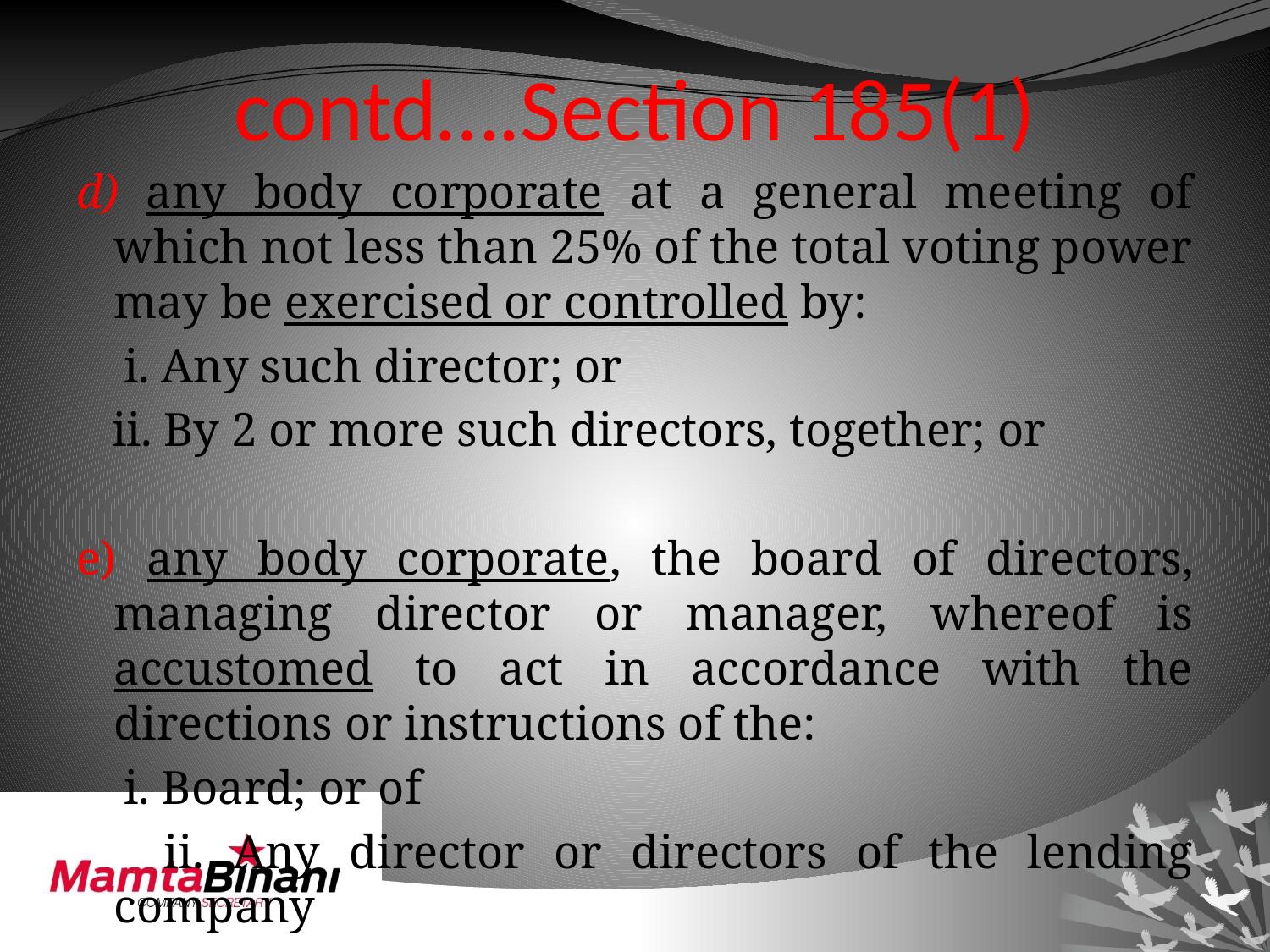

# contd….Section 185(1)
d) any body corporate at a general meeting of which not less than 25% of the total voting power may be exercised or controlled by:
    i. Any such director; or
   ii. By 2 or more such directors, together; or

e) any body corporate, the board of directors, managing director or manager, whereof is accustomed to act in accordance with the directions or instructions of the:
    i. Board; or of
   ii. Any director or directors of the lending company